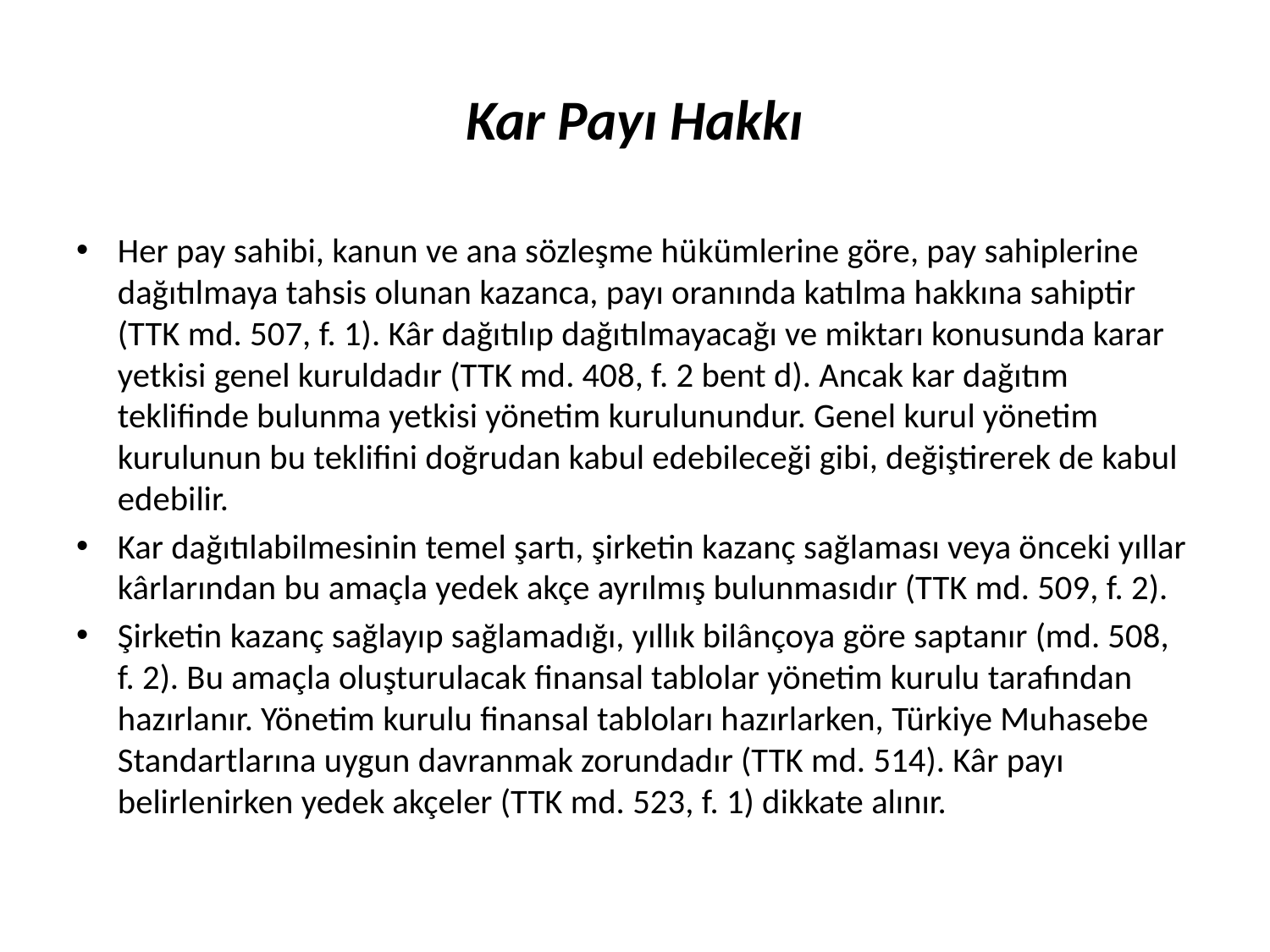

# Kar Payı Hakkı
Her pay sahibi, kanun ve ana sözleşme hü­kümlerine göre, pay sahiplerine dağıtılmaya tahsis olunan kazanca, payı oranında katılma hakkına sahiptir (TTK md. 507, f. 1). Kâr dağıtılıp dağıtılmayacağı ve miktarı konusunda karar yetkisi genel kuruldadır (TTK md. 408, f. 2 bent d). Ancak kar dağıtım teklifinde bulunma yetkisi yönetim kurulunundur. Genel kurul yönetim kurulunun bu teklifini doğrudan kabul edebileceği gibi, değiştirerek de kabul edebilir.
Kar dağıtılabilmesinin temel şartı, şirketin kazanç sağlaması veya önceki yıllar kârlarından bu amaçla yedek akçe ayrılmış bulunmasıdır (TTK md. 509, f. 2).
Şirketin kazanç sağlayıp sağlamadığı, yıllık bilânçoya göre saptanır (md. 508, f. 2). Bu amaçla oluşturulacak finansal tablolar yönetim kurulu tarafından hazırlanır. Yönetim kurulu finansal tabloları hazırlarken, Türkiye Muhasebe Standartlarına uygun davranmak zorundadır (TTK md. 514). Kâr payı belirlenirken yedek akçeler (TTK md. 523, f. 1) dikkate alınır.